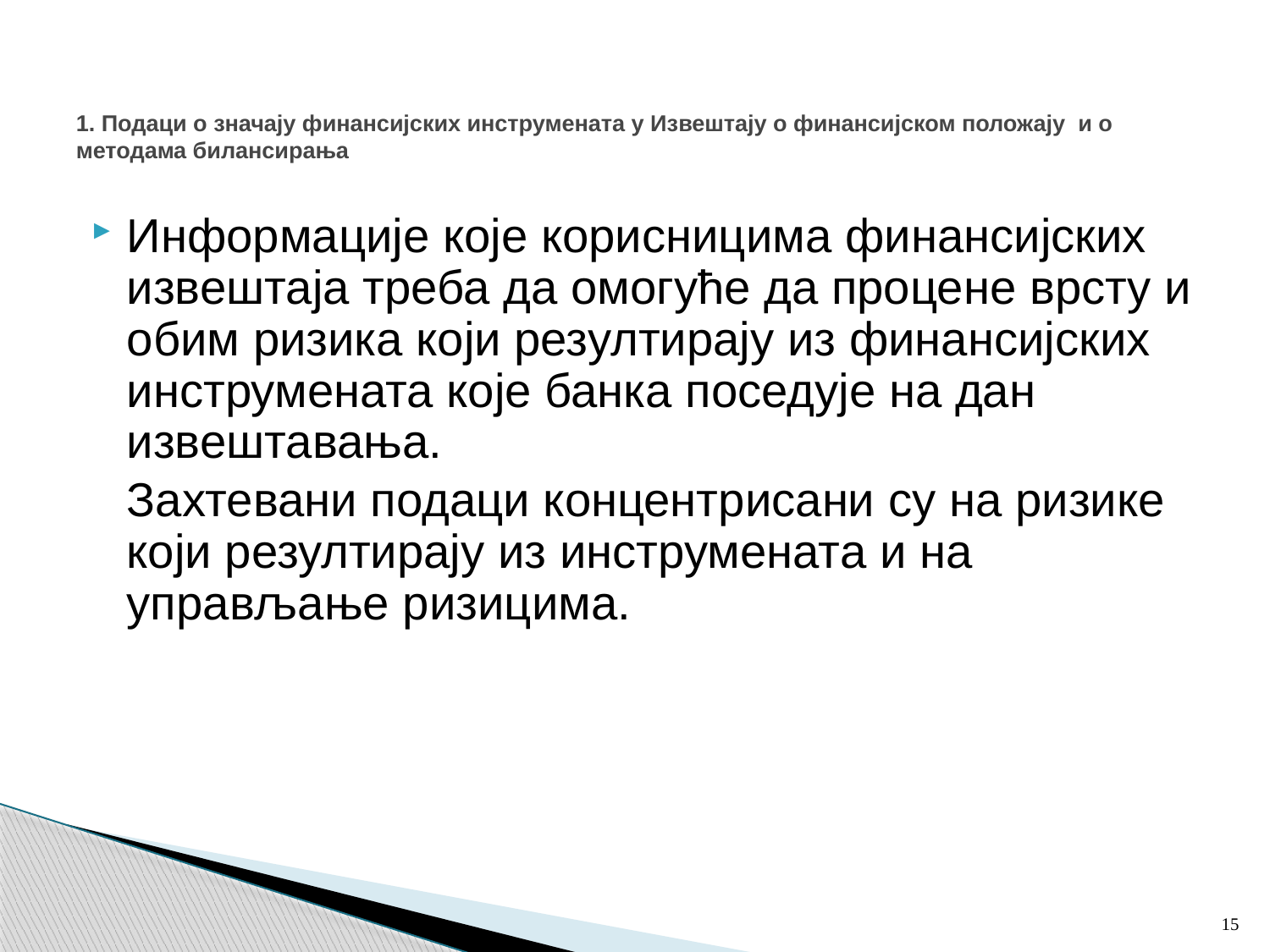

# 1. Подаци о значају финансијских инструмената у Извештају о финансијском положају  и о методама билансирања
Информације које корисницима финансијских извештаја треба да омогуће да процене врсту и обим ризика који резултирају из финансијских инструмената које банка поседује на дан извештавања.
	Захтевани подаци концентрисани су на ризике који резултирају из инструмената и на управљање ризицима.

15